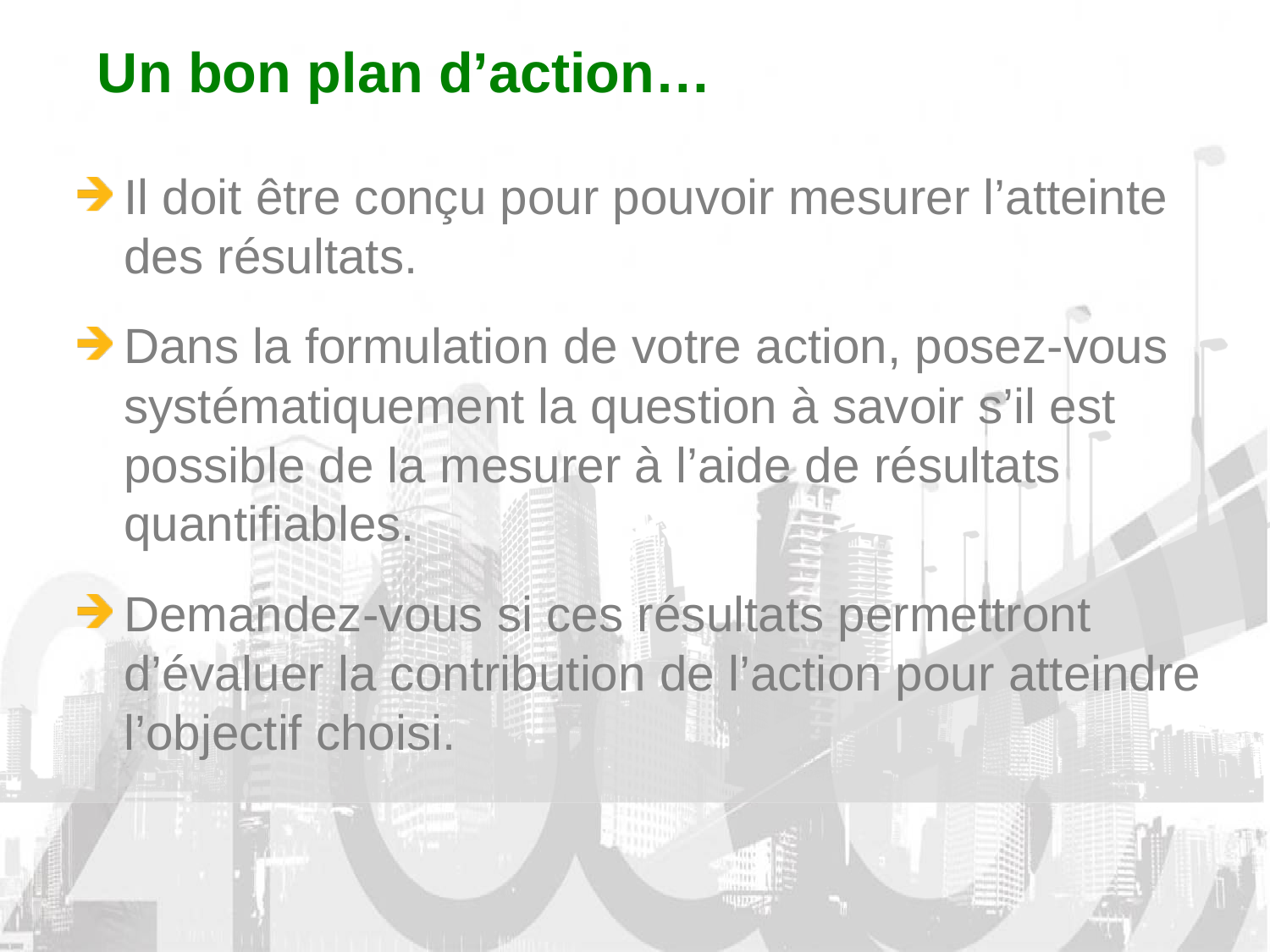

Un bon plan d’action…
Il doit être conçu pour pouvoir mesurer l’atteinte des résultats.
Dans la formulation de votre action, posez-vous systématiquement la question à savoir s’il est possible de la mesurer à l’aide de résultats quantifiables.
Demandez-vous si ces résultats permettront d’évaluer la contribution de l’action pour atteindre l’objectif choisi.